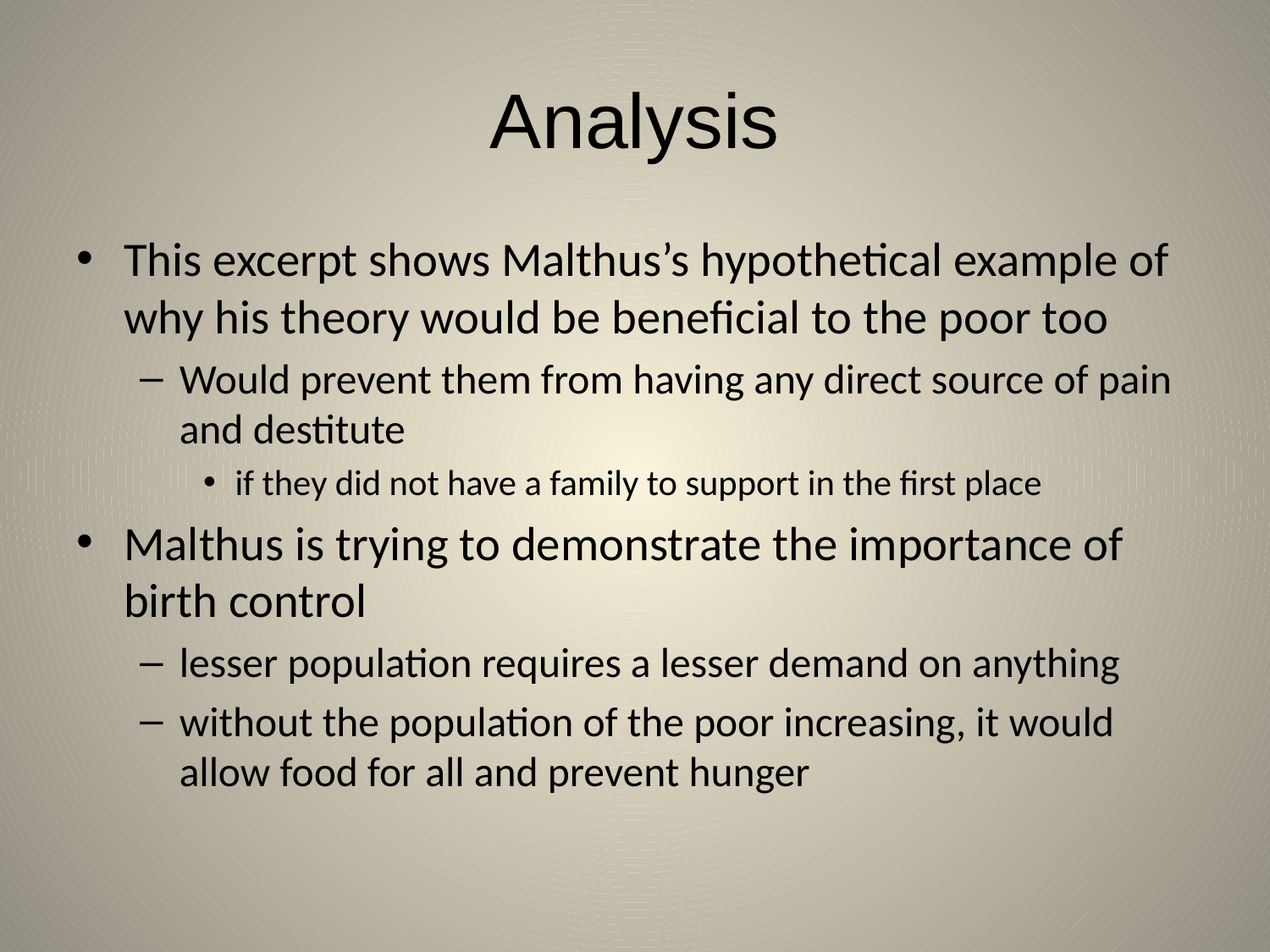

# Analysis
This excerpt shows Malthus’s hypothetical example of why his theory would be beneficial to the poor too
Would prevent them from having any direct source of pain and destitute
if they did not have a family to support in the first place
Malthus is trying to demonstrate the importance of birth control
lesser population requires a lesser demand on anything
without the population of the poor increasing, it would allow food for all and prevent hunger